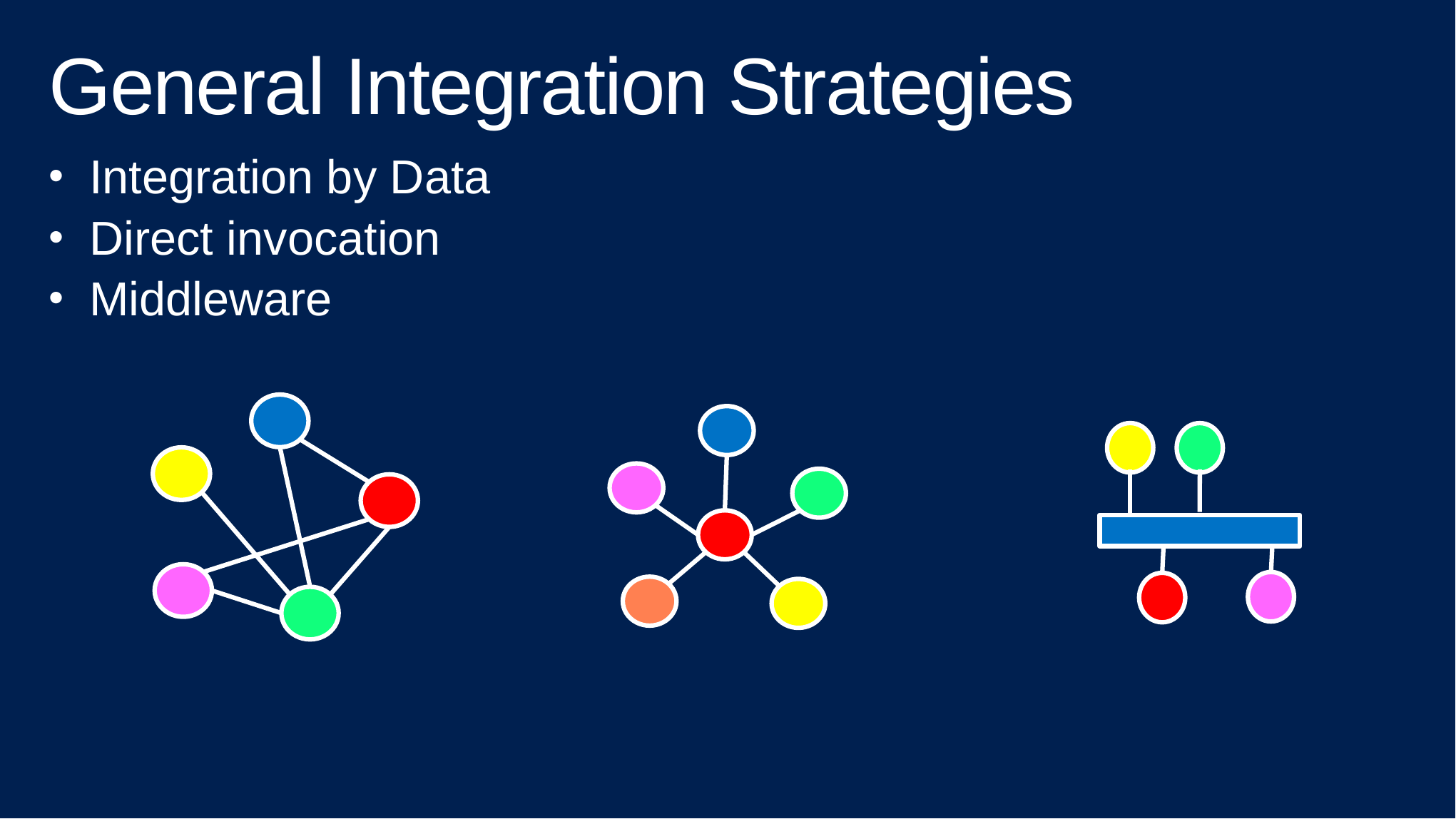

# General Integration Strategies
Integration by Data
Direct invocation
Middleware